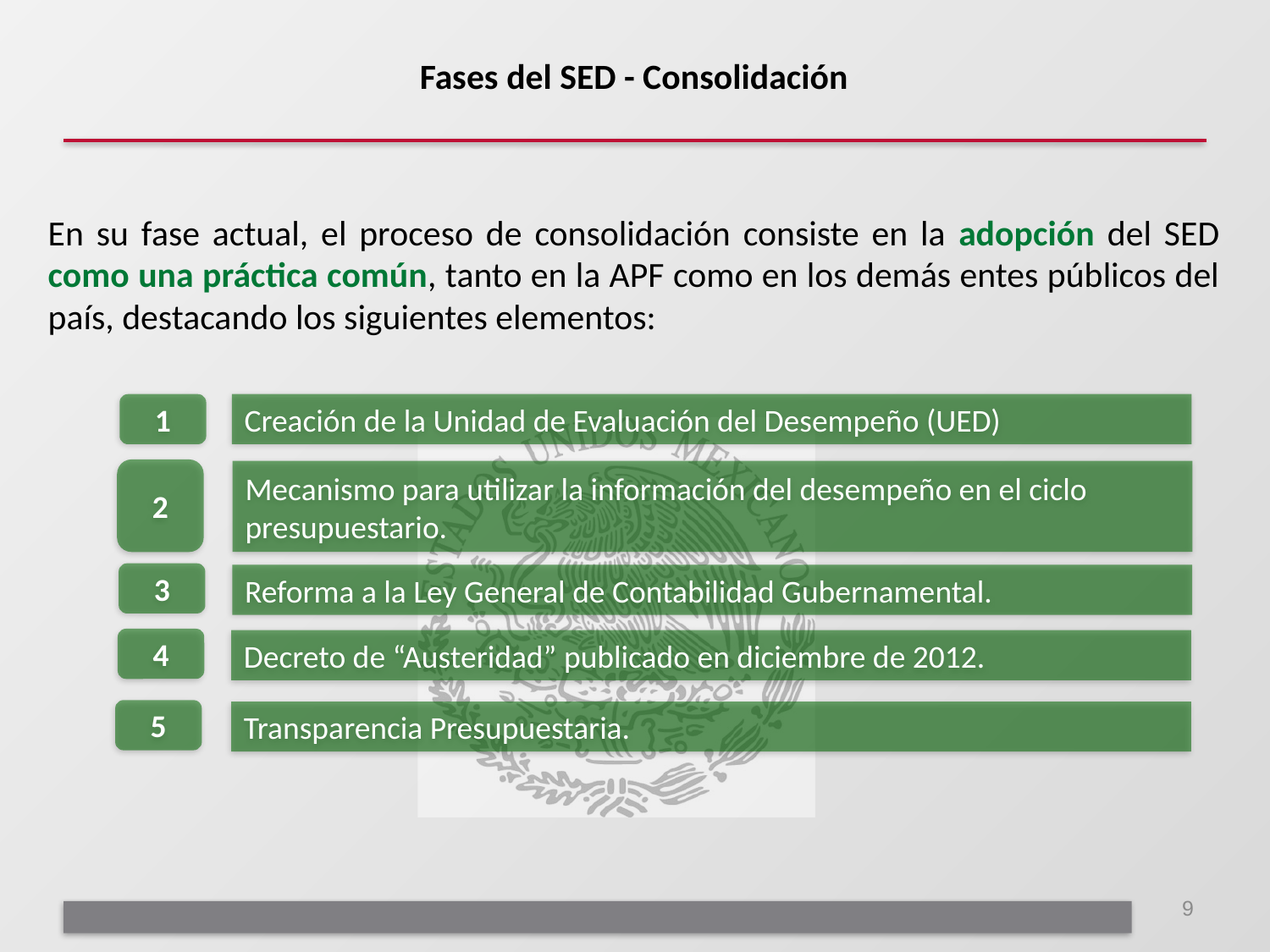

Fases del SED - Consolidación

En su fase actual, el proceso de consolidación consiste en la adopción del SED como una práctica común, tanto en la APF como en los demás entes públicos del país, destacando los siguientes elementos:
1
Creación de la Unidad de Evaluación del Desempeño (UED)
2
Mecanismo para utilizar la información del desempeño en el ciclo presupuestario.
3
Reforma a la Ley General de Contabilidad Gubernamental.
4
Decreto de “Austeridad” publicado en diciembre de 2012.
5
Transparencia Presupuestaria.
9